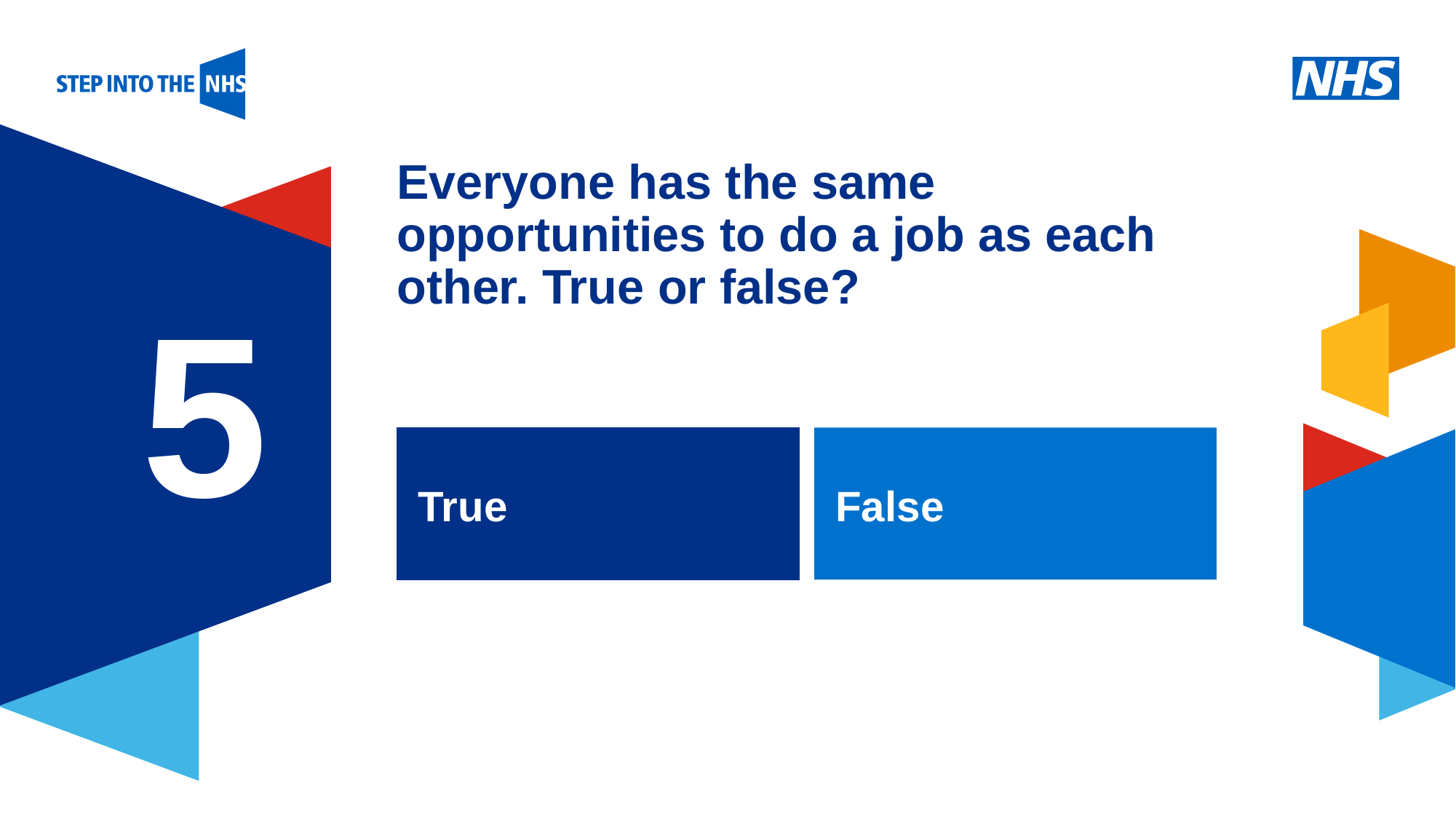

# Everyone has the same opportunities to do a job as each other. True or false?
5
True
False